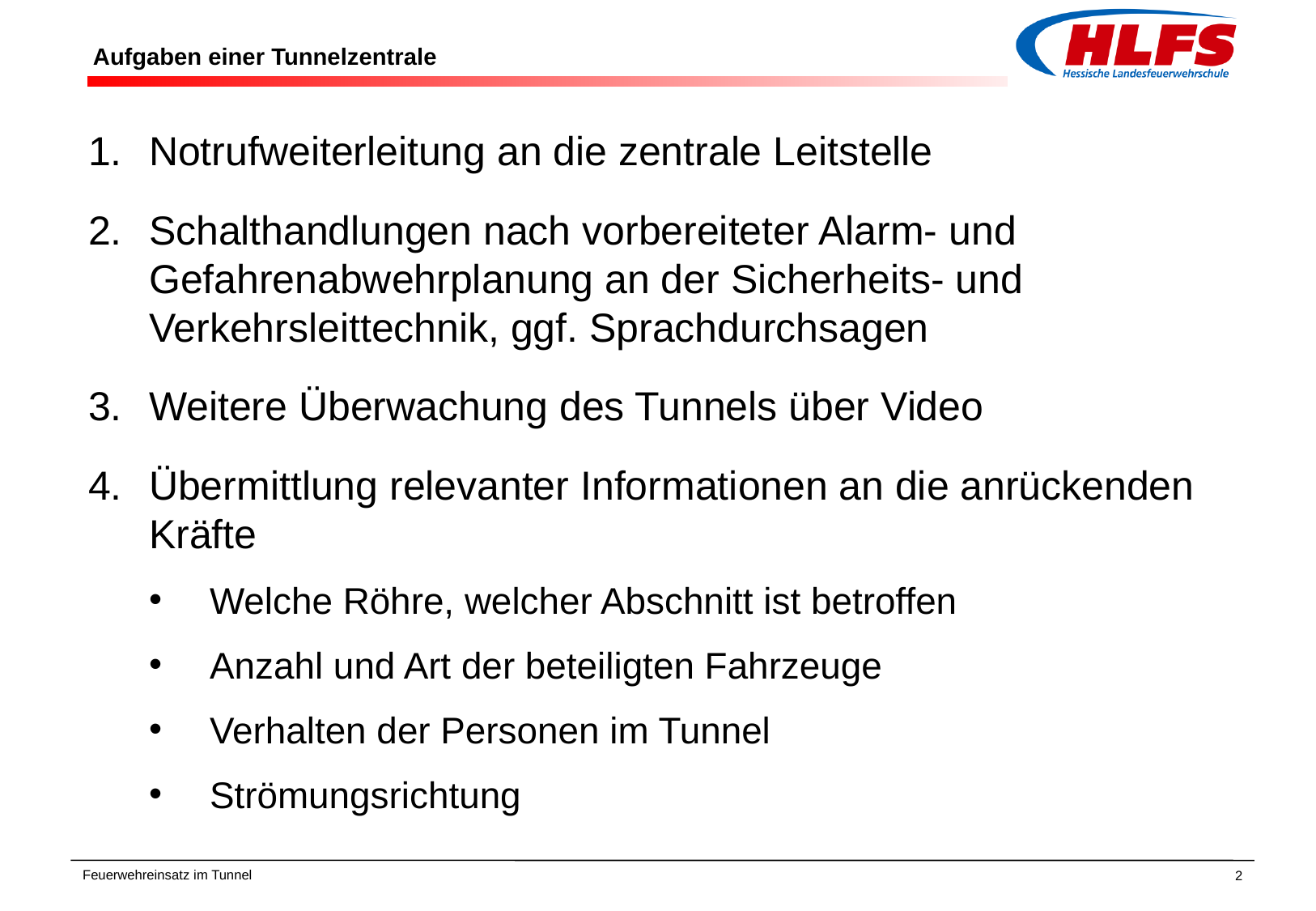

# Aufgaben einer Tunnelzentrale
Notrufweiterleitung an die zentrale Leitstelle
Schalthandlungen nach vorbereiteter Alarm- und Gefahrenabwehrplanung an der Sicherheits- und Verkehrsleittechnik, ggf. Sprachdurchsagen
Weitere Überwachung des Tunnels über Video
Übermittlung relevanter Informationen an die anrückenden Kräfte
Welche Röhre, welcher Abschnitt ist betroffen
Anzahl und Art der beteiligten Fahrzeuge
Verhalten der Personen im Tunnel
Strömungsrichtung
Feuerwehreinsatz im Tunnel
2